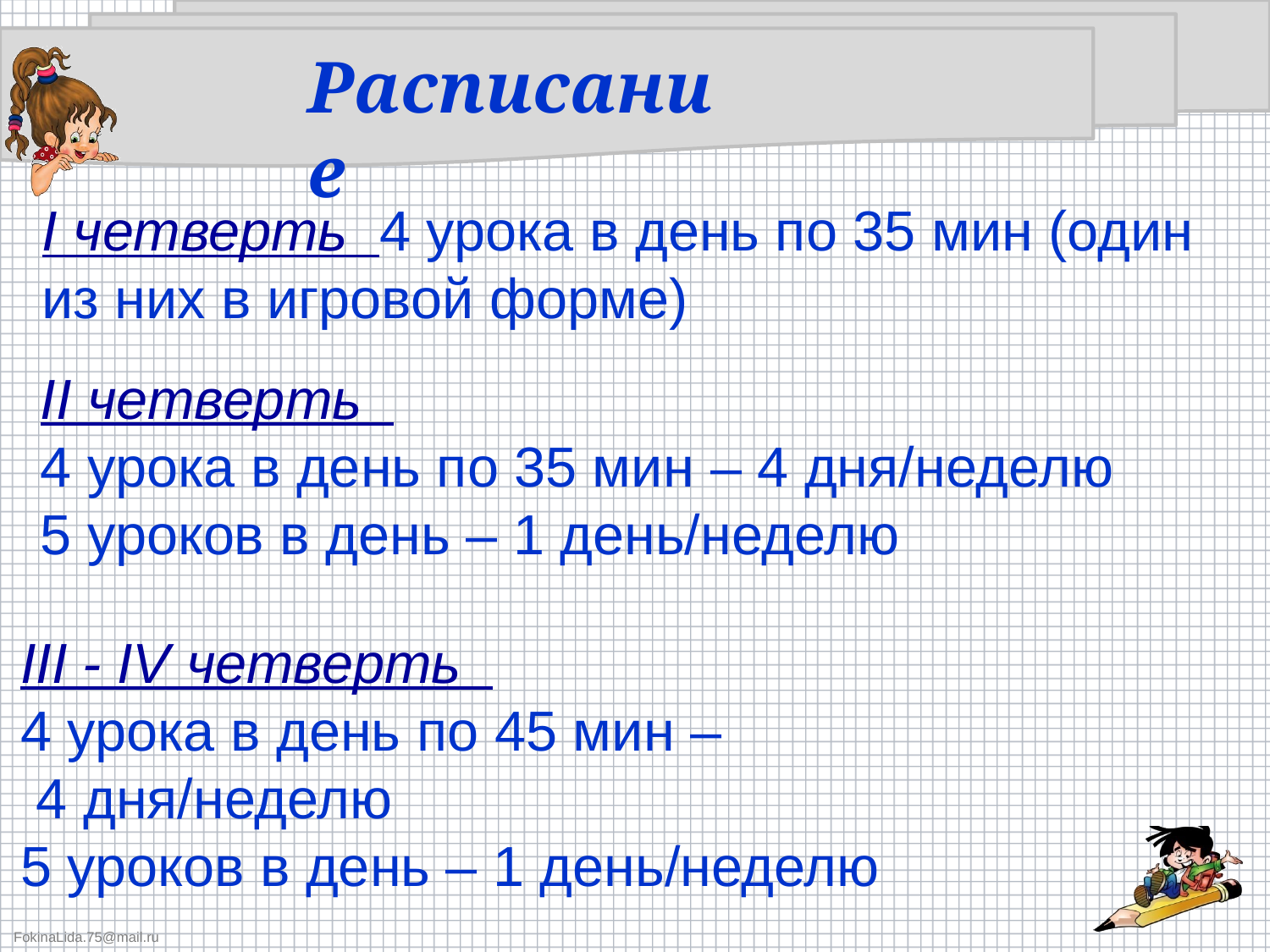

Расписание
I четверть  4 урока в день по 35 мин (один из них в игровой форме)
II четверть
4 урока в день по 35 мин – 4 дня/неделю
5 уроков в день – 1 день/неделю
III - IV четверть
4 урока в день по 45 мин –
 4 дня/неделю
5 уроков в день – 1 день/неделю